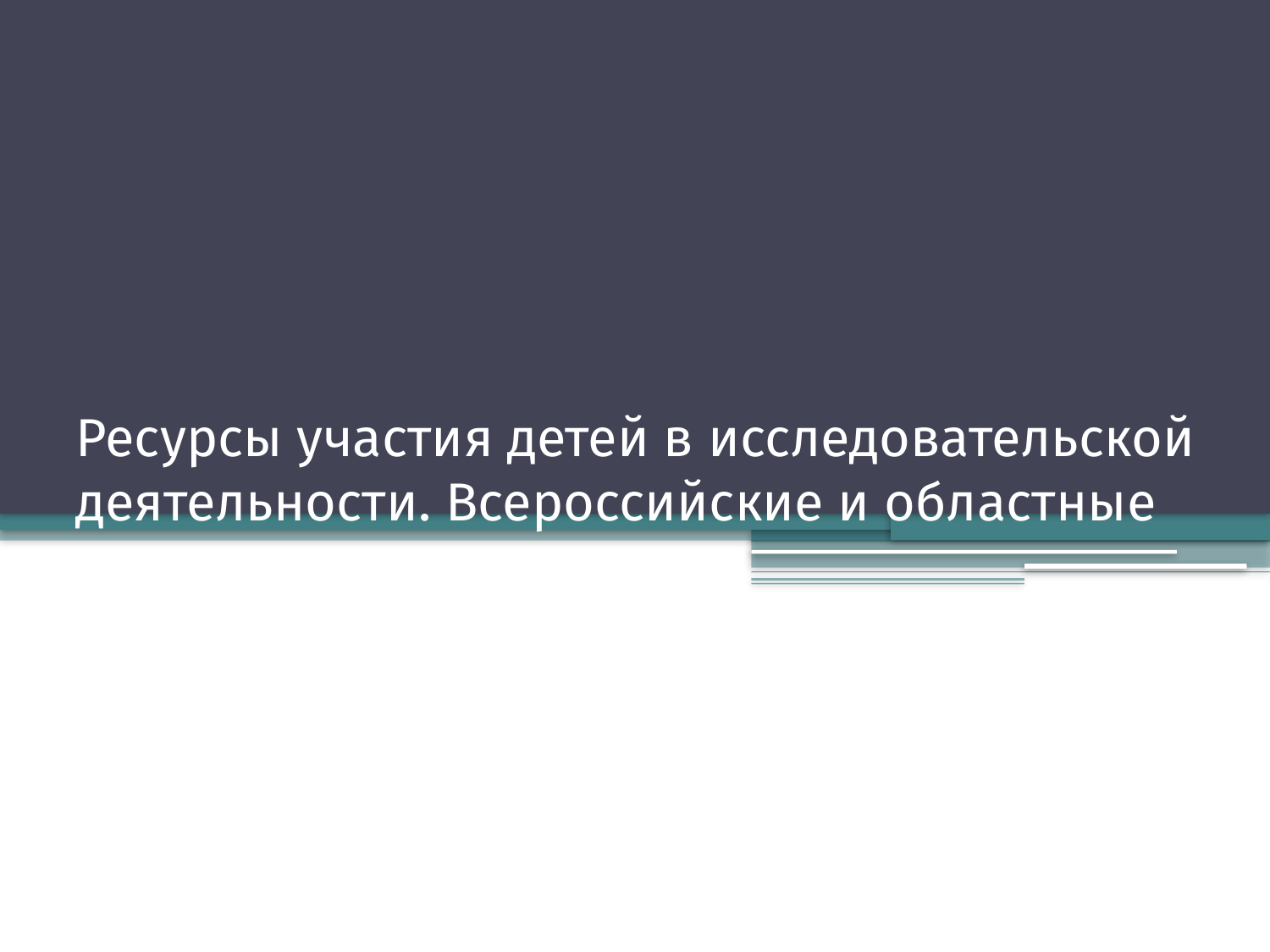

# Ресурсы участия детей в исследовательской деятельности. Всероссийские и областные